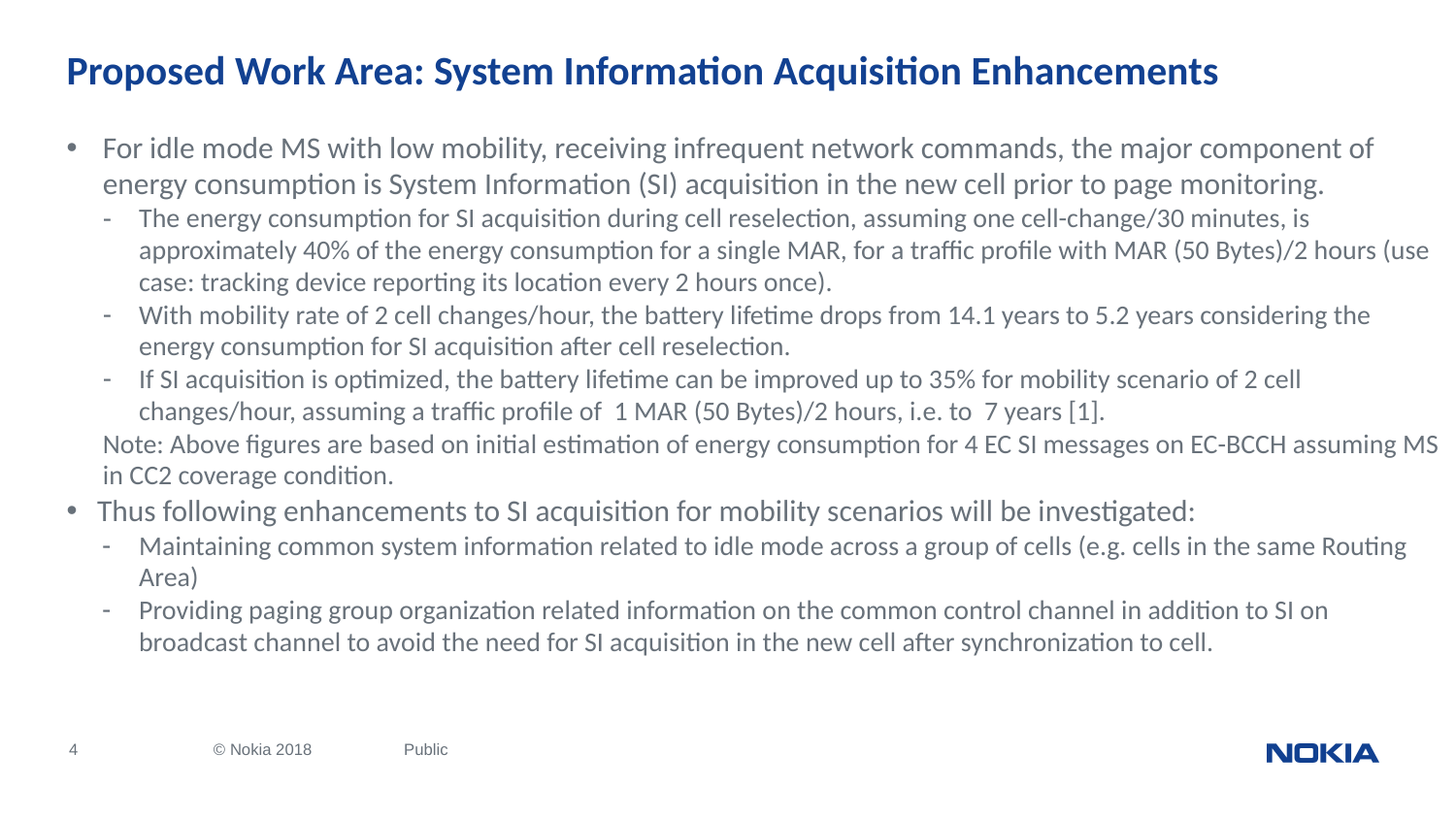

Proposed Work Area: System Information Acquisition Enhancements
For idle mode MS with low mobility, receiving infrequent network commands, the major component of energy consumption is System Information (SI) acquisition in the new cell prior to page monitoring.
The energy consumption for SI acquisition during cell reselection, assuming one cell-change/30 minutes, is approximately 40% of the energy consumption for a single MAR, for a traffic profile with MAR (50 Bytes)/2 hours (use case: tracking device reporting its location every 2 hours once).
With mobility rate of 2 cell changes/hour, the battery lifetime drops from 14.1 years to 5.2 years considering the energy consumption for SI acquisition after cell reselection.
If SI acquisition is optimized, the battery lifetime can be improved up to 35% for mobility scenario of 2 cell changes/hour, assuming a traffic profile of  1 MAR (50 Bytes)/2 hours, i.e. to  7 years [1].
Note: Above figures are based on initial estimation of energy consumption for 4 EC SI messages on EC-BCCH assuming MS in CC2 coverage condition.
Thus following enhancements to SI acquisition for mobility scenarios will be investigated:
Maintaining common system information related to idle mode across a group of cells (e.g. cells in the same Routing Area)
Providing paging group organization related information on the common control channel in addition to SI on broadcast channel to avoid the need for SI acquisition in the new cell after synchronization to cell.